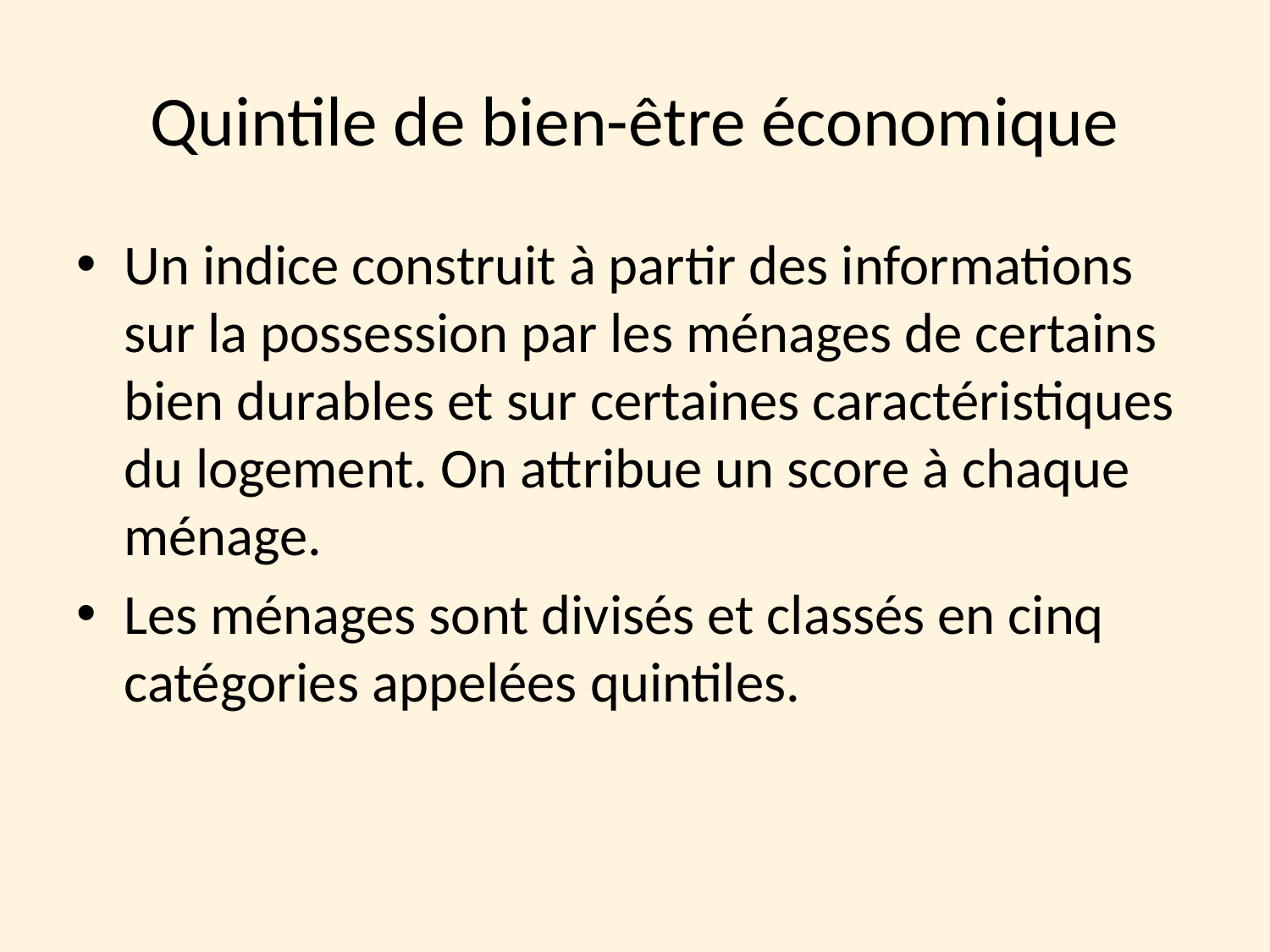

# Quintile de bien-être économique
Un indice construit à partir des informations sur la possession par les ménages de certains bien durables et sur certaines caractéristiques du logement. On attribue un score à chaque ménage.
Les ménages sont divisés et classés en cinq catégories appelées quintiles.